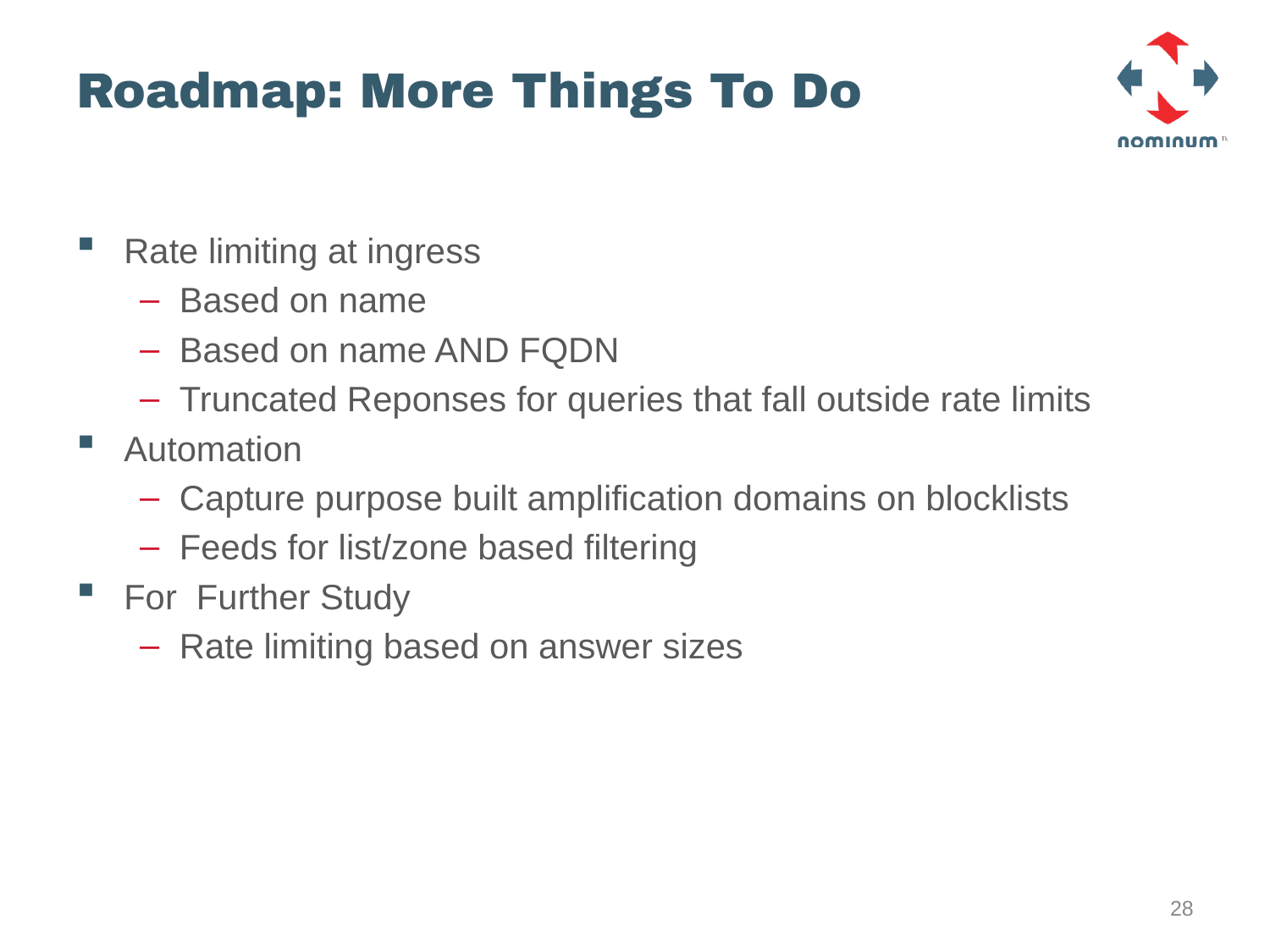

# Roadmap: More Things To Do
Rate limiting at ingress
Based on name
Based on name AND FQDN
Truncated Reponses for queries that fall outside rate limits
Automation
Capture purpose built amplification domains on blocklists
Feeds for list/zone based filtering
For  Further Study
Rate limiting based on answer sizes

28